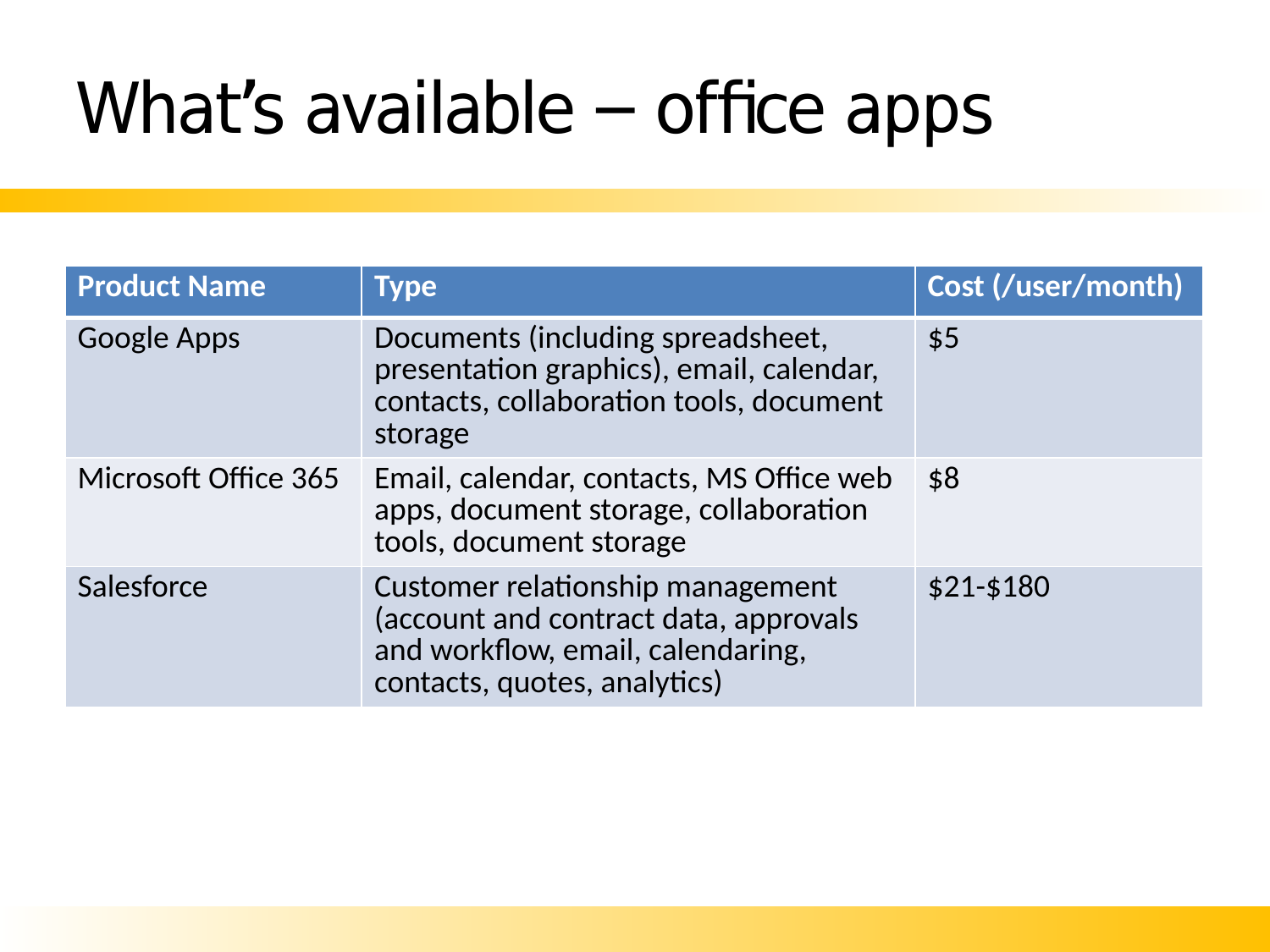

# What’s available – office apps
| Product Name | Type | Cost (/user/month) |
| --- | --- | --- |
| Google Apps | Documents (including spreadsheet, presentation graphics), email, calendar, contacts, collaboration tools, document storage | $5 |
| Microsoft Office 365 | Email, calendar, contacts, MS Office web apps, document storage, collaboration tools, document storage | $8 |
| Salesforce | Customer relationship management (account and contract data, approvals and workflow, email, calendaring, contacts, quotes, analytics) | $21-$180 |